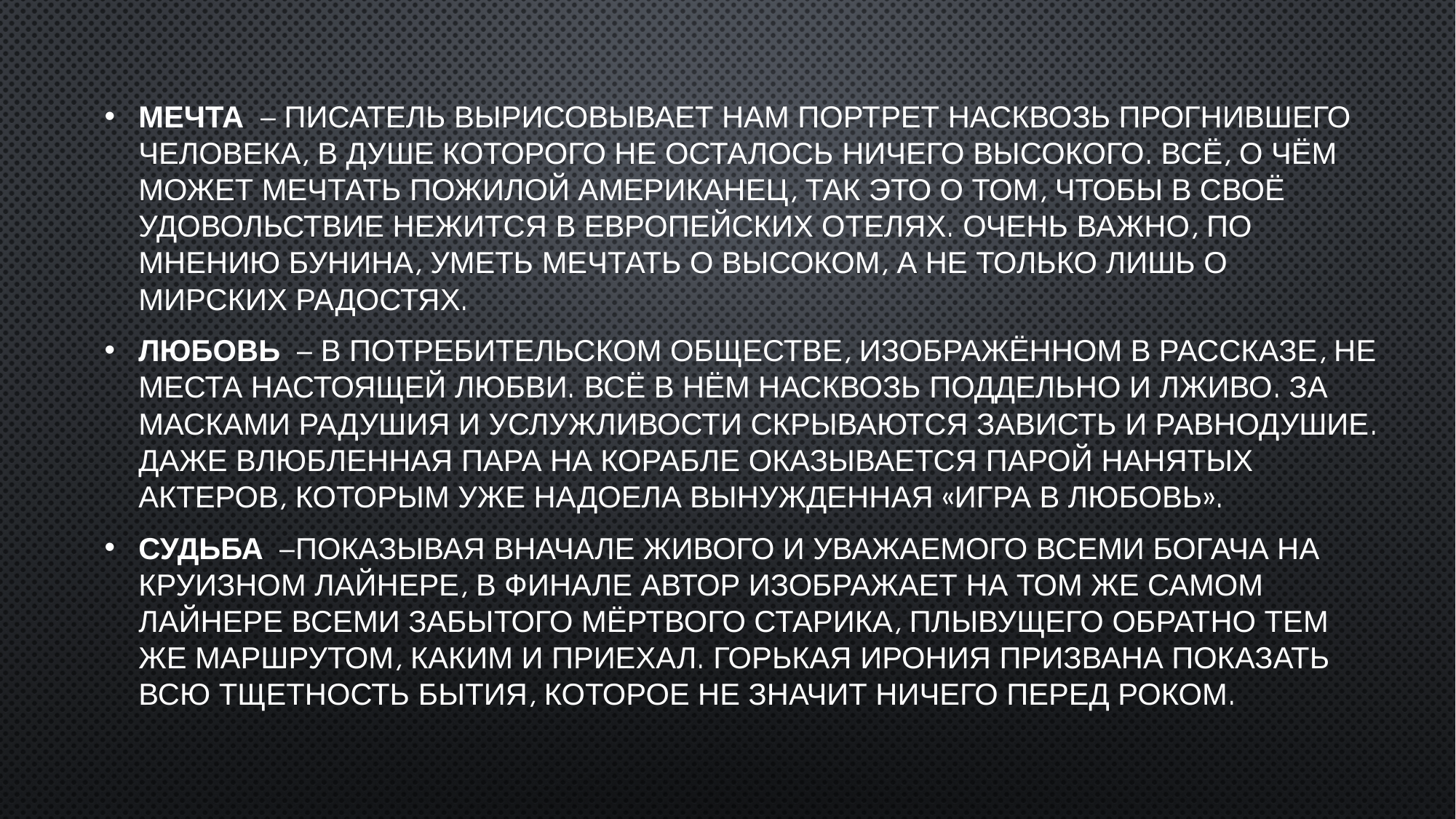

#
Мечта  – писатель вырисовывает нам портрет насквозь прогнившего человека, в душе которого не осталось ничего высокого. Всё, о чём может мечтать пожилой американец, так это о том, чтобы в своё удовольствие нежится в европейских отелях. Очень важно, по мнению Бунина, уметь мечтать о высоком, а не только лишь о мирских радостях.
Любовь  – в потребительском обществе, изображённом в рассказе, не места настоящей любви. Всё в нём насквозь поддельно и лживо. За масками радушия и услужливости скрываются зависть и равнодушие. Даже влюбленная пара на корабле оказывается парой нанятых актеров, которым уже надоела вынужденная «игра в любовь».
Судьба  –Показывая вначале живого и уважаемого всеми богача на круизном лайнере, в финале автор изображает на том же самом лайнере всеми забытого мёртвого старика, плывущего обратно тем же маршрутом, каким и приехал. Горькая ирония призвана показать всю тщетность бытия, которое не значит ничего перед роком.